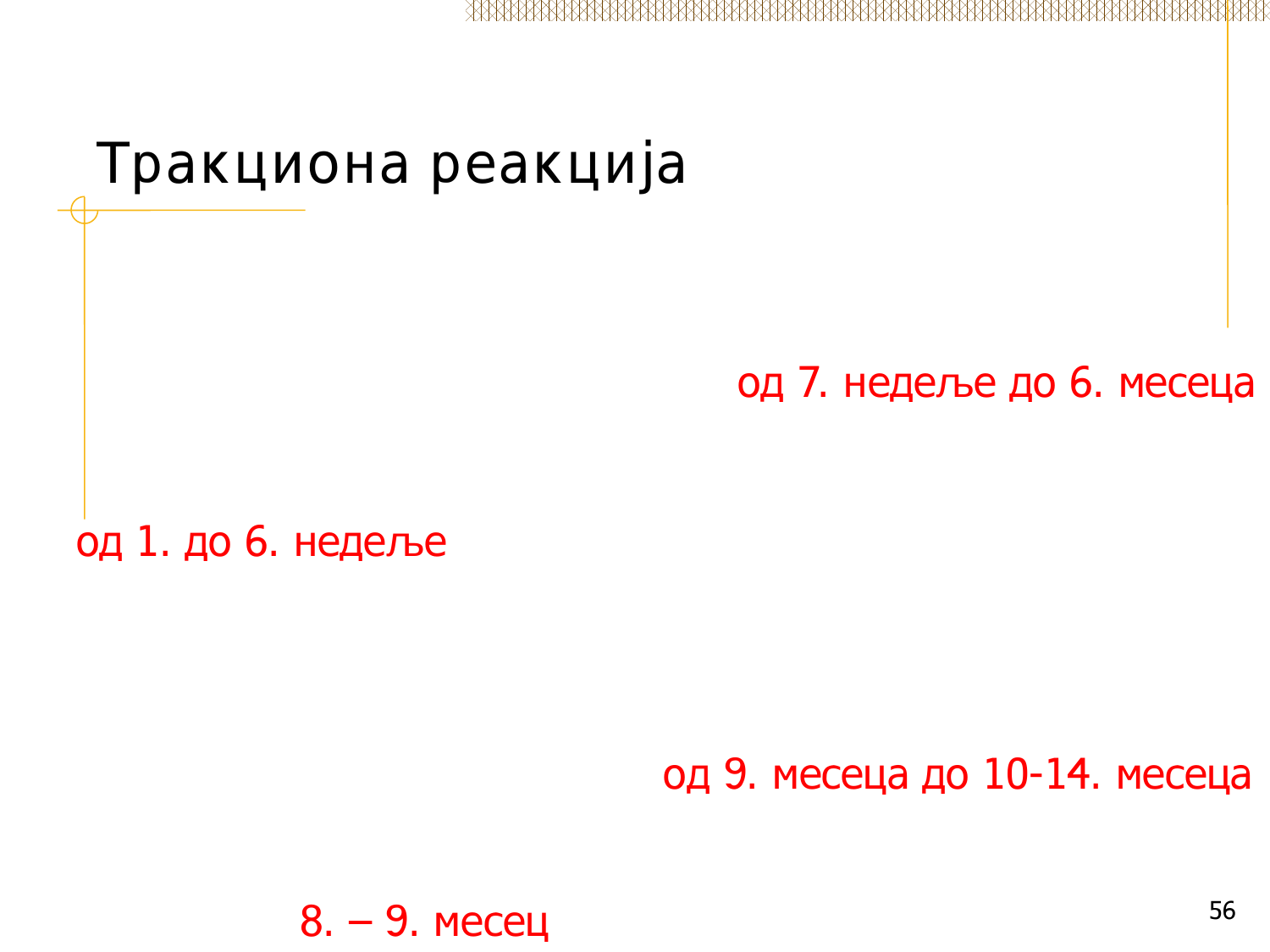

# Тракциона реакција

од 7. недеље до 6. месеца
од 1. до 6. недеље
од 9. месеца до 10-14. месеца
56
8. – 9. месец